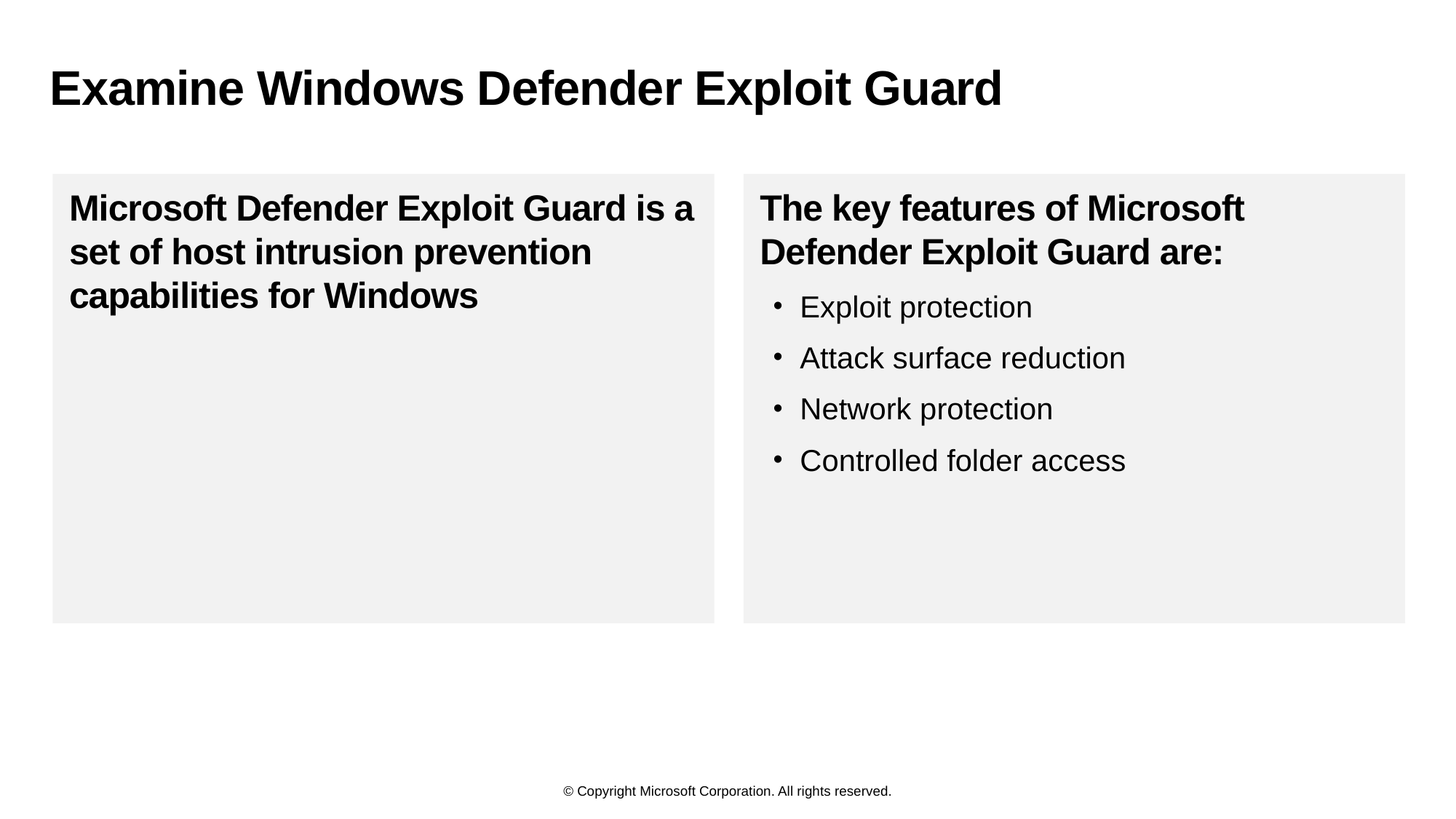

# Examine Windows Defender Exploit Guard
Microsoft Defender Exploit Guard is a set of host intrusion prevention capabilities for Windows
The key features of Microsoft Defender Exploit Guard are:
Exploit protection
Attack surface reduction
Network protection
Controlled folder access